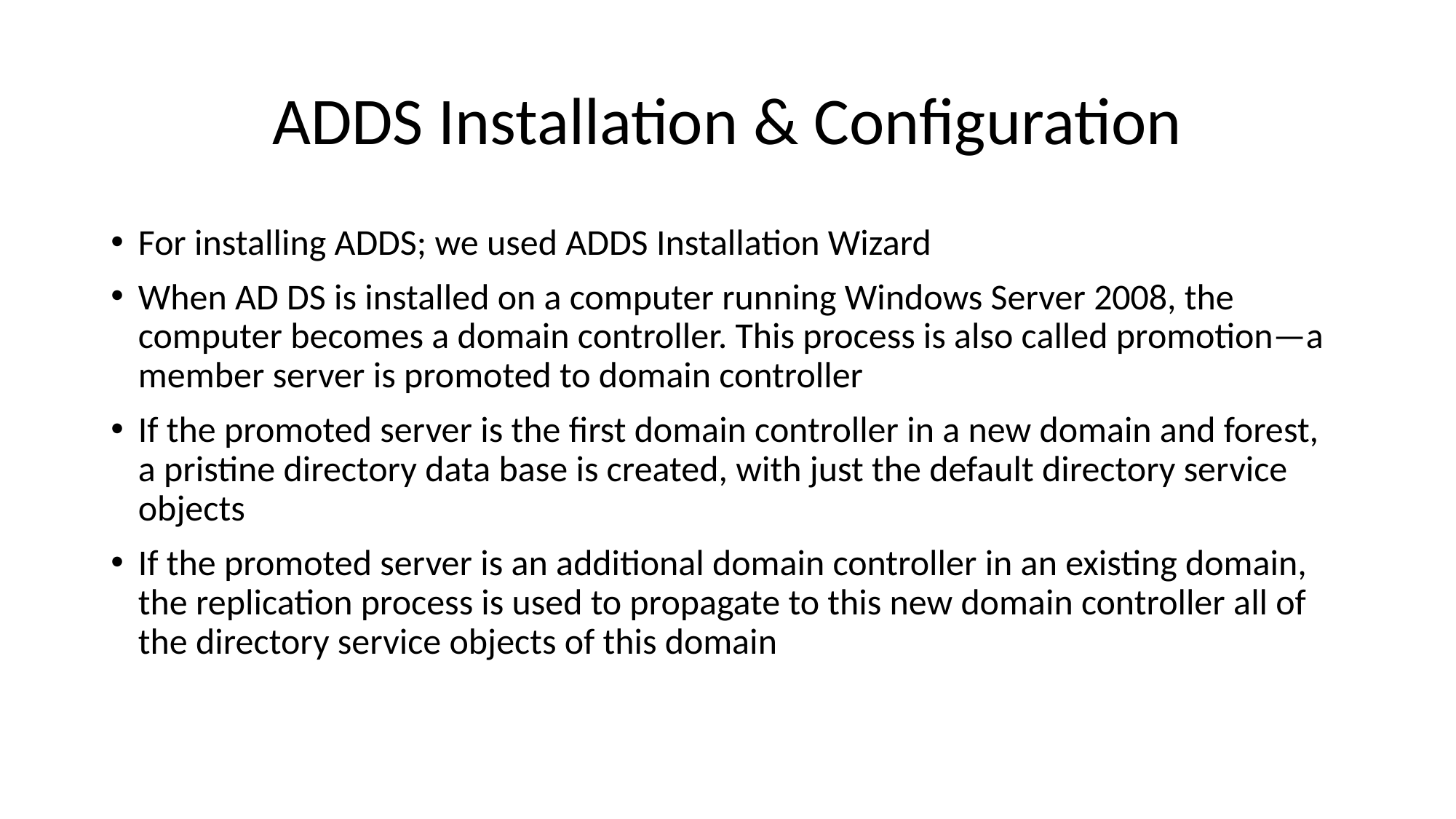

# ADDS Installation & Configuration
For installing ADDS; we used ADDS Installation Wizard
When AD DS is installed on a computer running Windows Server 2008, the computer becomes a domain controller. This process is also called promotion—a member server is promoted to domain controller
If the promoted server is the first domain controller in a new domain and forest, a pristine directory data base is created, with just the default directory service objects
If the promoted server is an additional domain controller in an existing domain, the replication process is used to propagate to this new domain controller all of the directory service objects of this domain